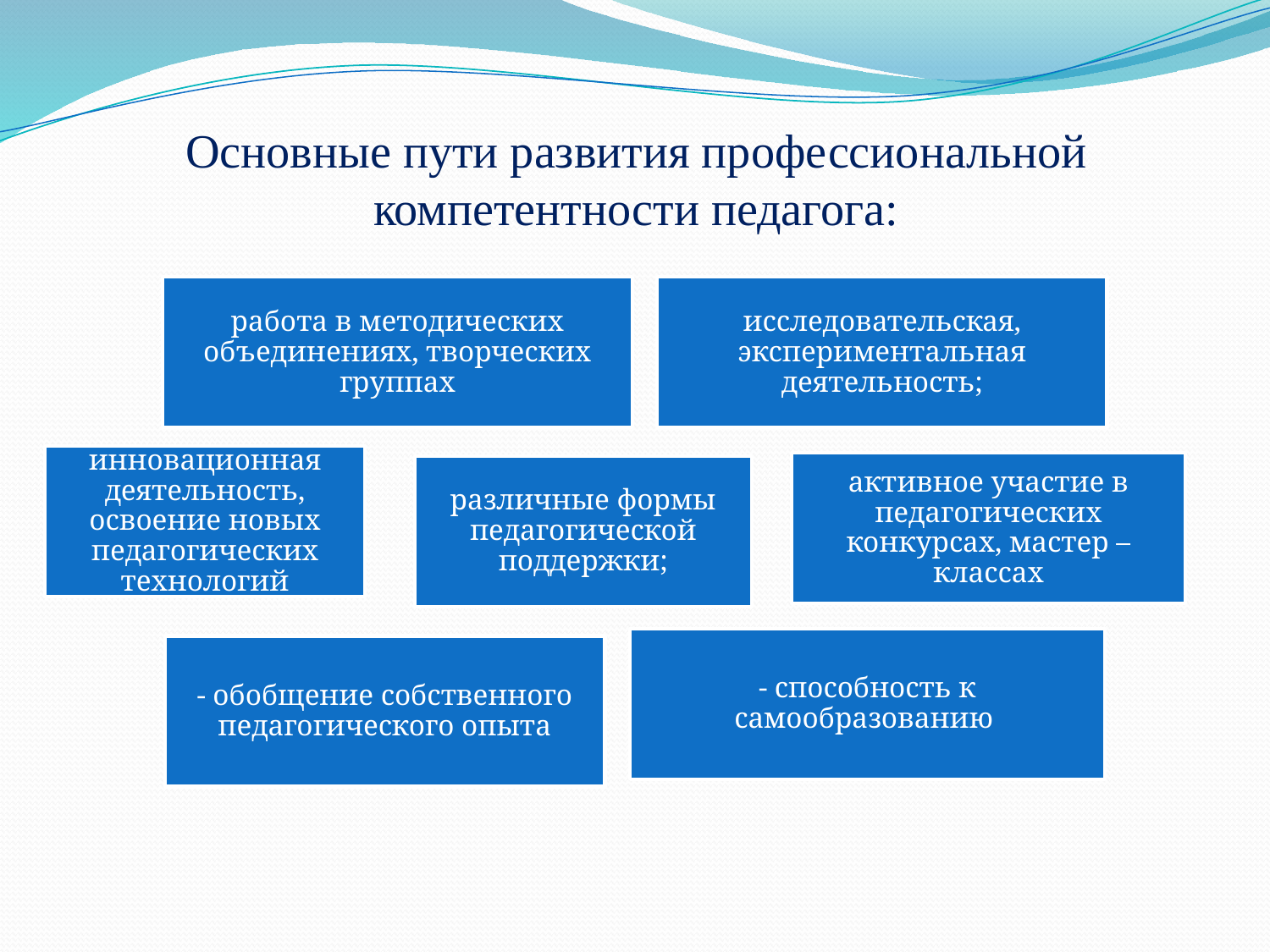

# Основные пути развития профессиональной компетентности педагога:
работа в методических объединениях, творческих группах
исследовательская, экспериментальная деятельность;
инновационная деятельность, освоение новых педагогических технологий
различные формы педагогической поддержки;
активное участие в педагогических конкурсах, мастер – классах
- обобщение собственного педагогического опыта
- способность к самообразованию